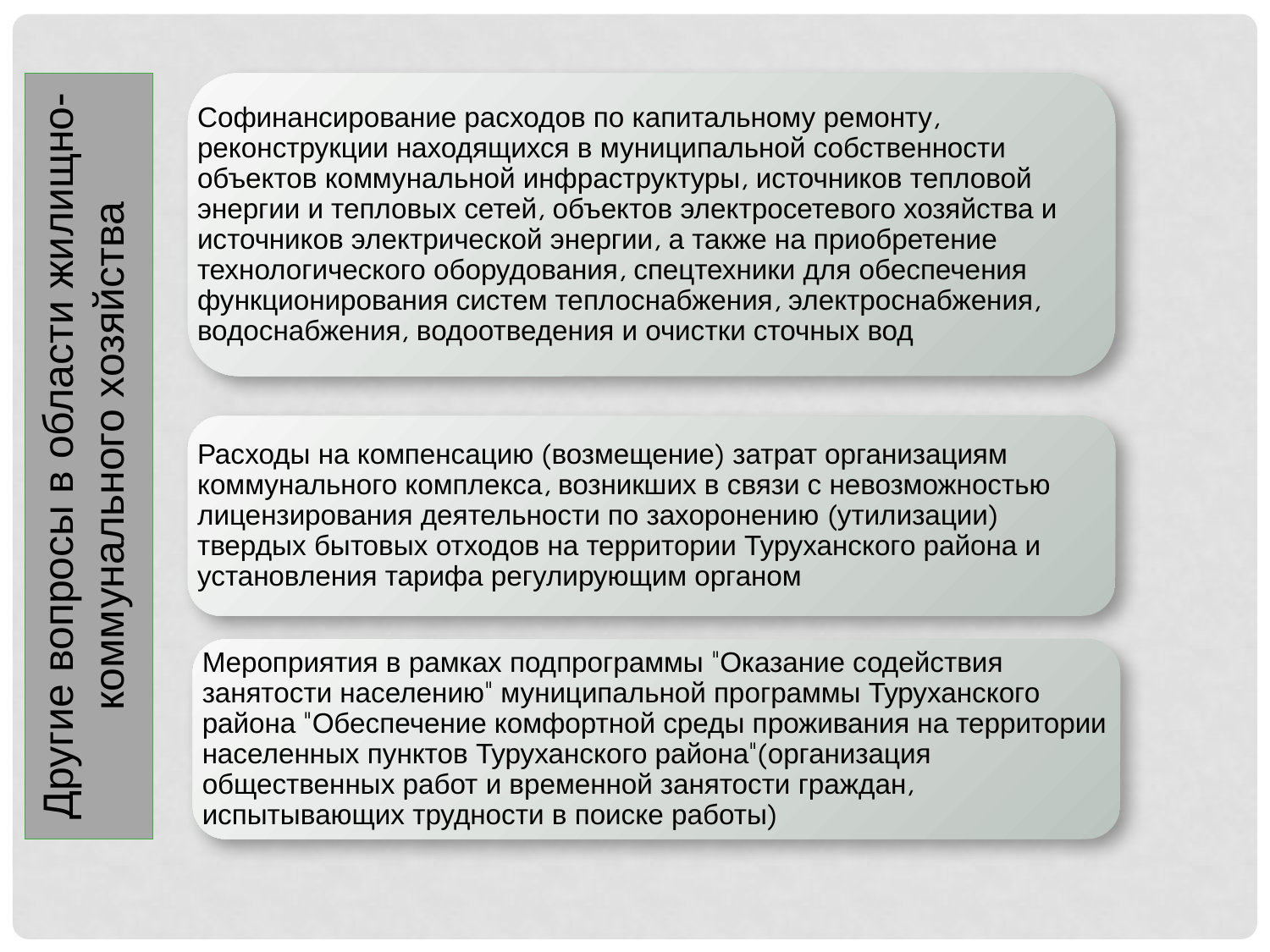

Другие вопросы в области жилищно-коммунального хозяйства

Софинансирование расходов по капитальному ремонту, реконструкции находящихся в муниципальной собственности объектов коммунальной инфраструктуры, источников тепловой энергии и тепловых сетей, объектов электросетевого хозяйства и источников электрической энергии, а также на приобретение технологического оборудования, спецтехники для обеспечения функционирования систем теплоснабжения, электроснабжения, водоснабжения, водоотведения и очистки сточных вод

Расходы на компенсацию (возмещение) затрат организациям коммунального комплекса, возникших в связи с невозможностью лицензирования деятельности по захоронению (утилизации) твердых бытовых отходов на территории Туруханского района и установления тарифа регулирующим органом

Мероприятия в рамках подпрограммы "Оказание содействия занятости населению" муниципальной программы Туруханского района "Обеспечение комфортной среды проживания на территории населенных пунктов Туруханского района"(организация общественных работ и временной занятости граждан, испытывающих трудности в поиске работы)